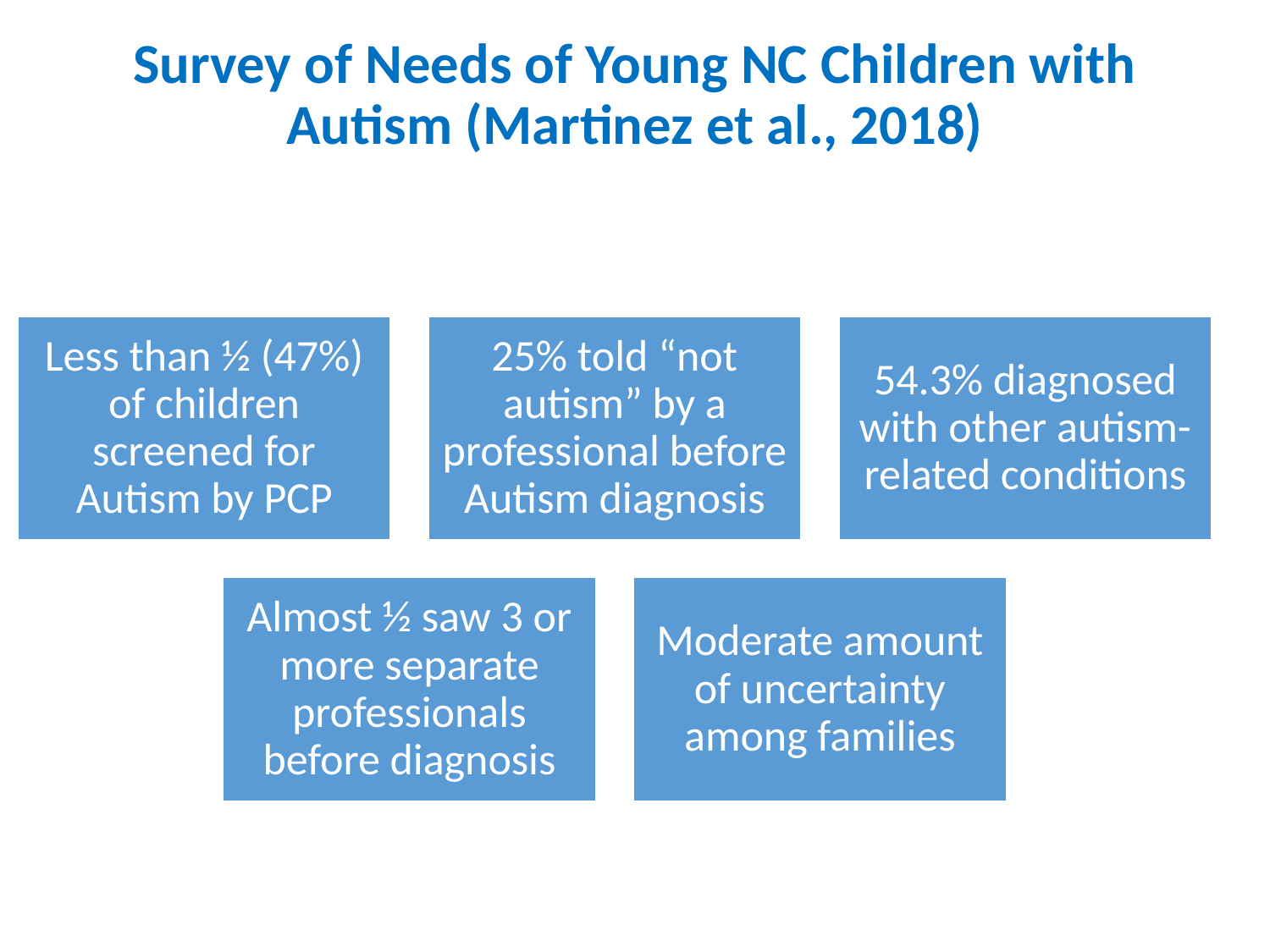

# Survey of Needs of Young NC Children with Autism (Martinez et al., 2018)
Less than ½ (47%) of children screened for Autism by PCP
25% told “not autism” by a professional before Autism diagnosis
54.3% diagnosed with other autism-related conditions
Almost ½ saw 3 or more separate professionals before diagnosis
Moderate amount of uncertainty among families